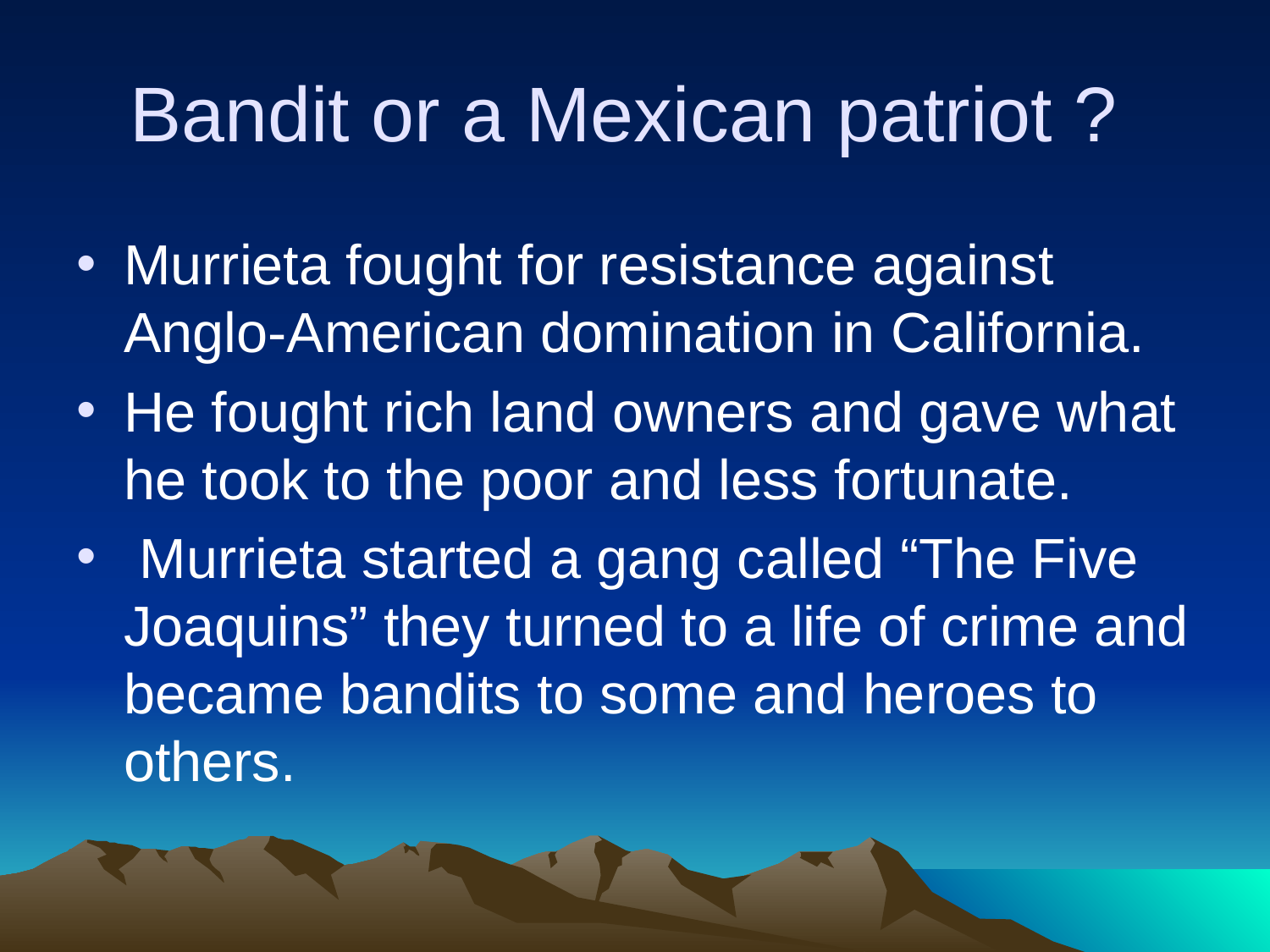

# Bandit or a Mexican patriot ?
Murrieta fought for resistance against Anglo-American domination in California.
He fought rich land owners and gave what he took to the poor and less fortunate.
 Murrieta started a gang called “The Five Joaquins” they turned to a life of crime and became bandits to some and heroes to others.